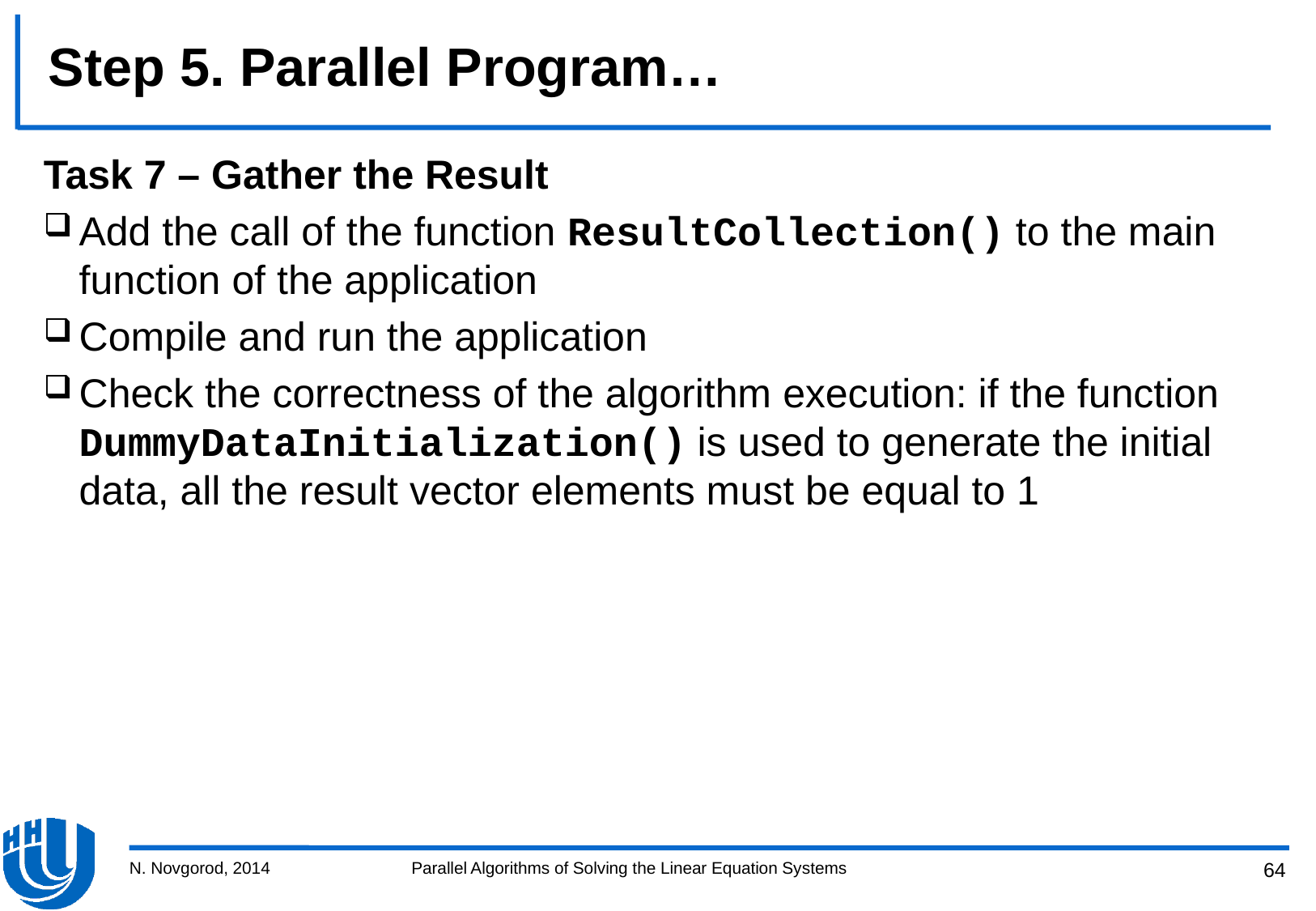

# Step 5. Parallel Program…
Task 7 – Gather the Result
Add the call of the function ResultCollection() to the main function of the application
Compile and run the application
Check the correctness of the algorithm execution: if the function DummyDataInitialization() is used to generate the initial data, all the result vector elements must be equal to 1

N. Novgorod, 2014
Parallel Algorithms of Solving the Linear Equation Systems
64